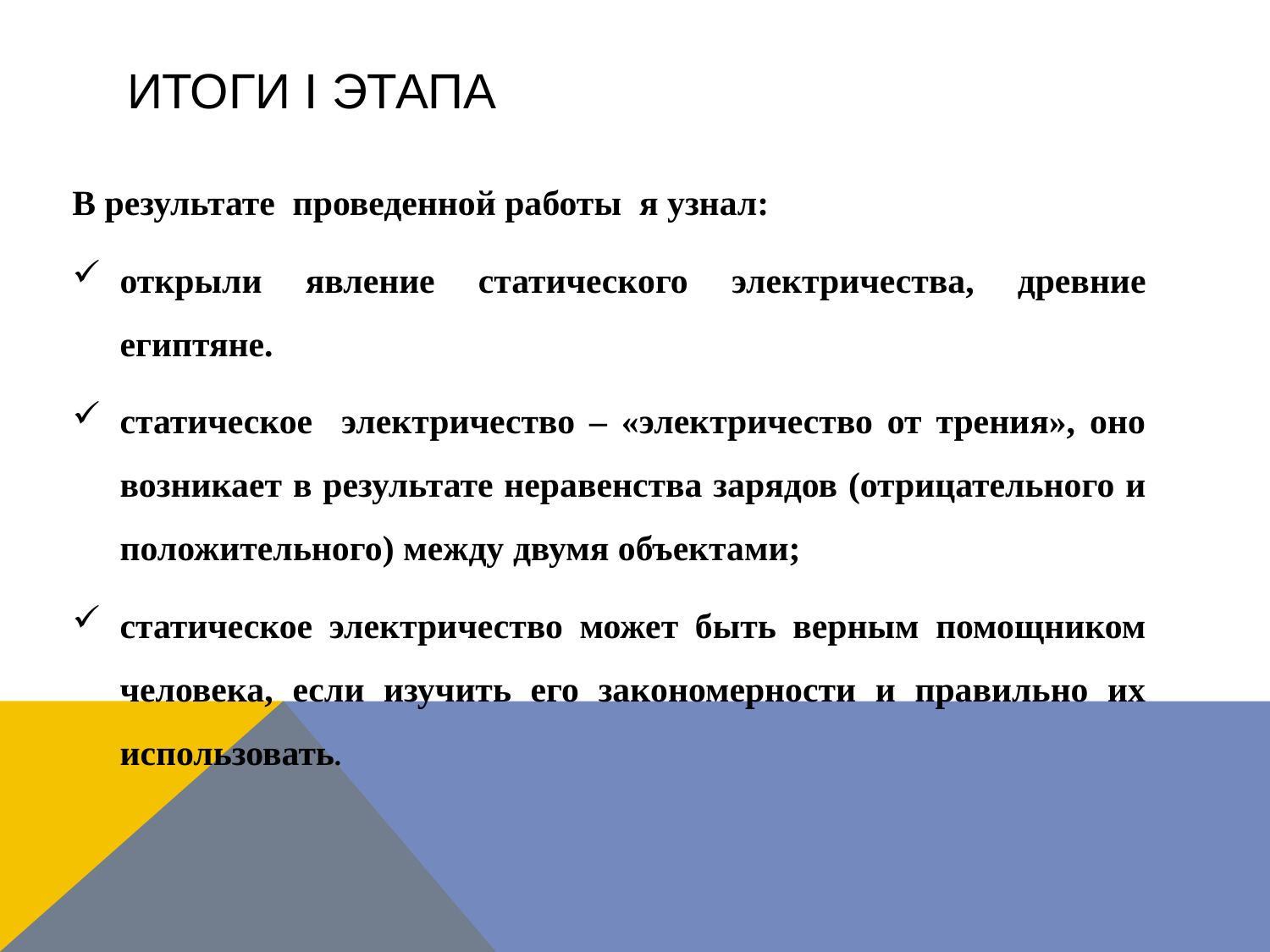

# Итоги I этапа
В результате  проведенной работы  я узнал:
открыли явление статического электричества, древние египтяне.
статическое  электричество – «электричество от трения», оно возникает в результате неравенства зарядов (отрицательного и положительного) между двумя объектами;
статическое электричество может быть верным помощником человека, если изучить его закономерности и правильно их использовать.